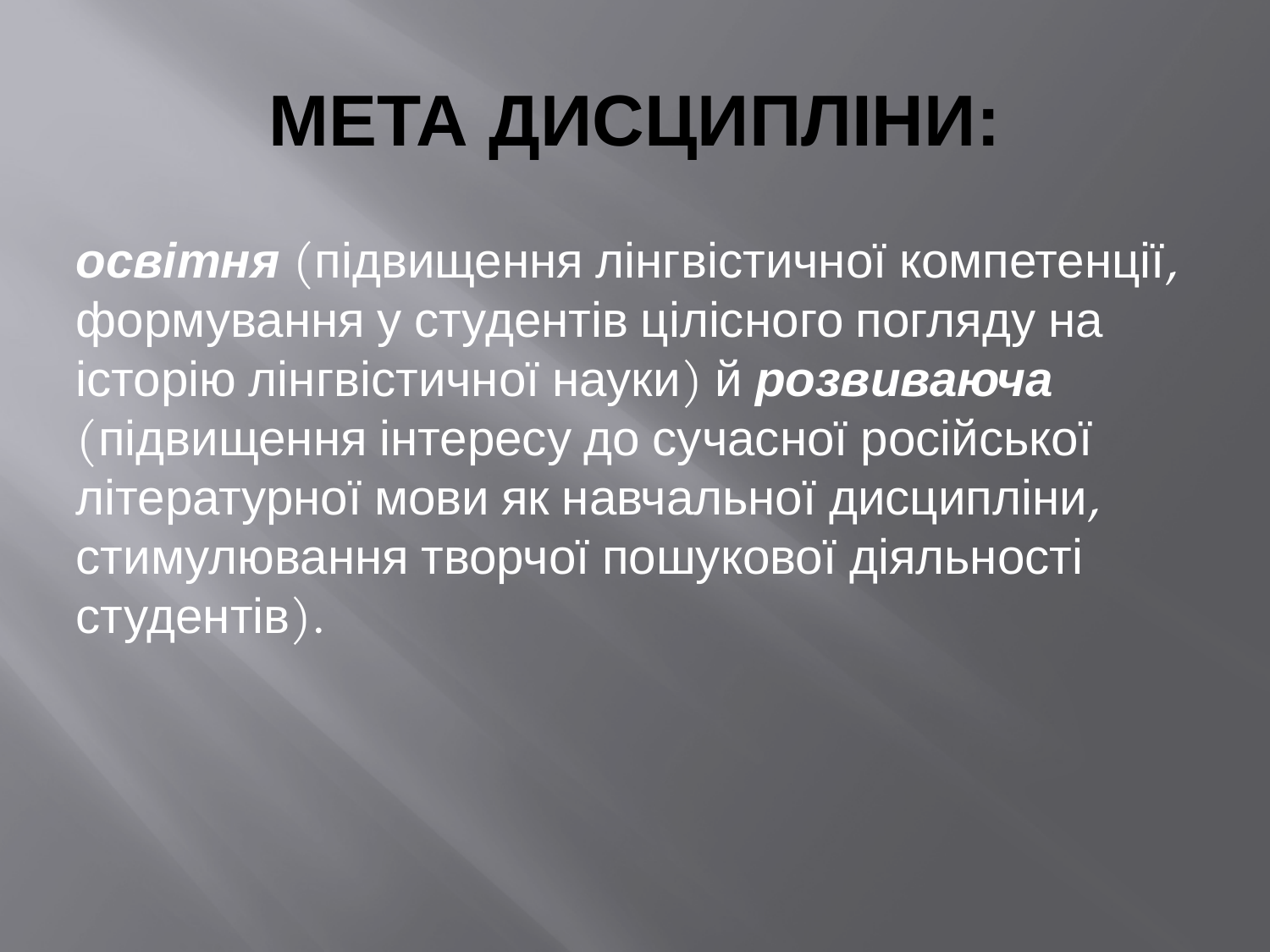

# МЕТА ДИСЦИПЛІНИ:
освітня (підвищення лінгвістичної компетенції, формування у студентів цілісного погляду на історію лінгвістичної науки) й розвиваюча (підвищення інтересу до сучасної російської літературної мови як навчальної дисципліни, стимулювання творчої пошукової діяльності студентів).